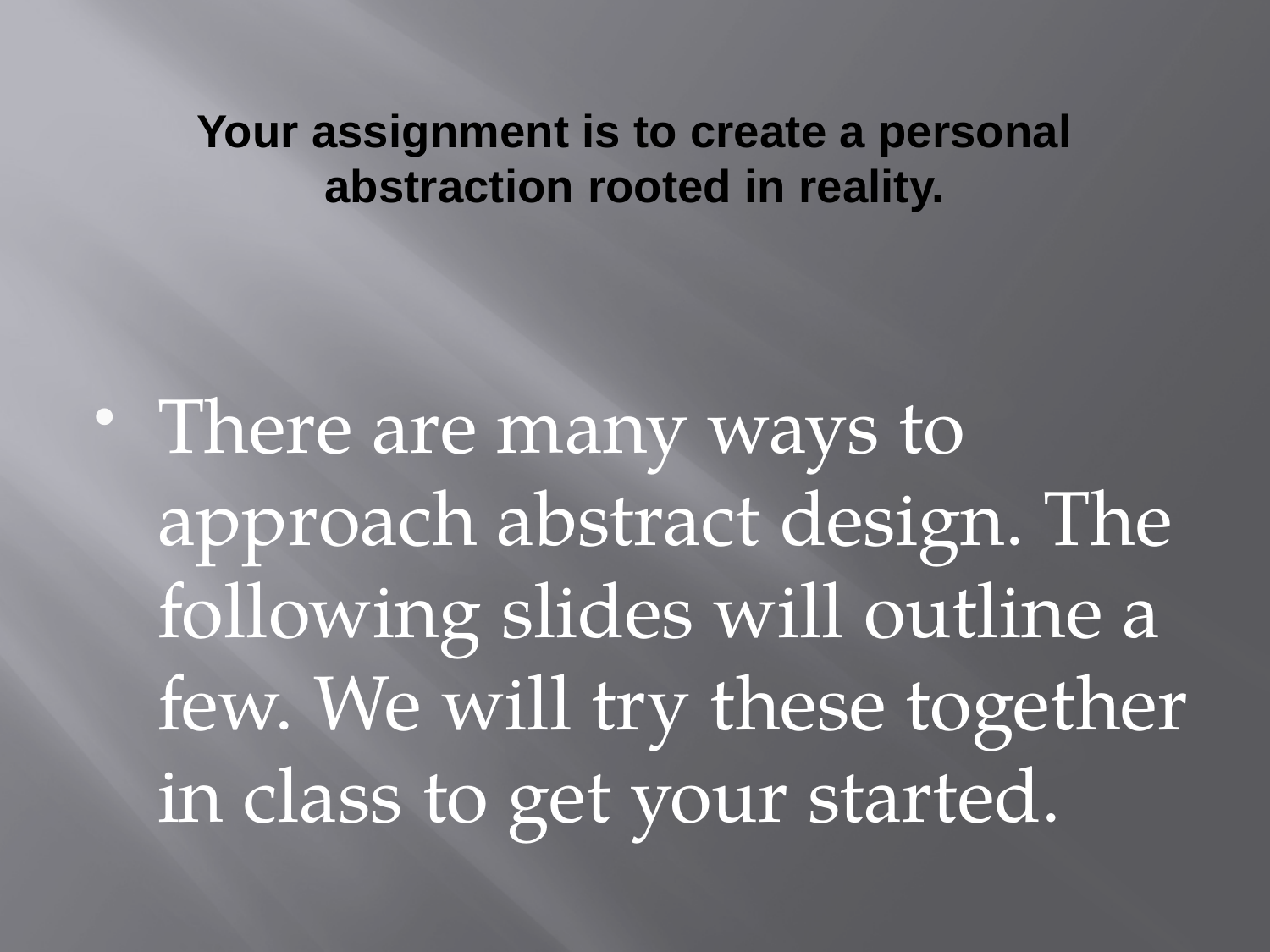

# Your assignment is to create a personal abstraction rooted in reality.

There are many ways to approach abstract design. The following slides will outline a few. We will try these together in class to get your started.